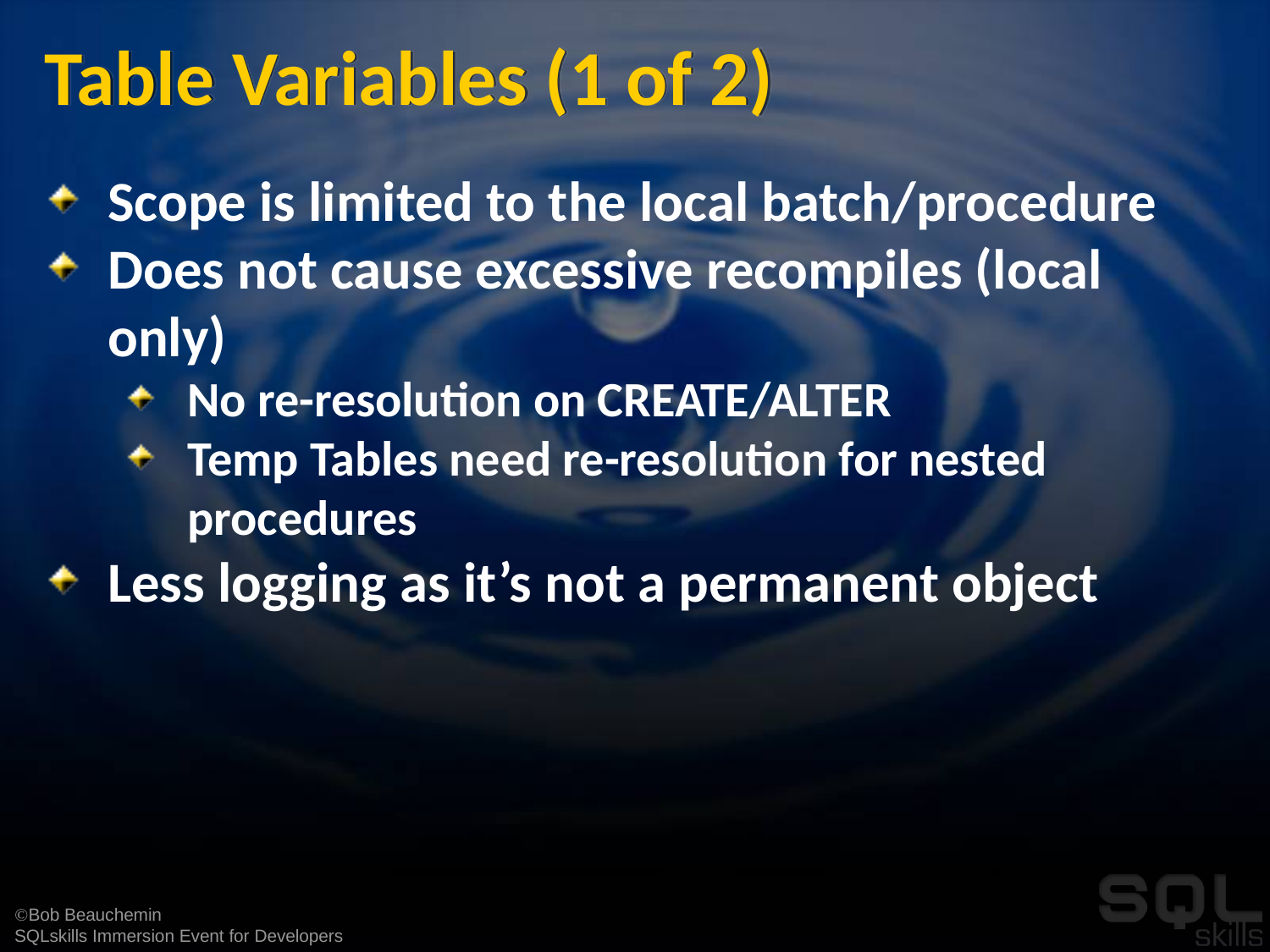

# Table Variables (1 of 2)
Scope is limited to the local batch/procedure
Does not cause excessive recompiles (local only)
No re-resolution on CREATE/ALTER
Temp Tables need re-resolution for nested procedures
Less logging as it’s not a permanent object